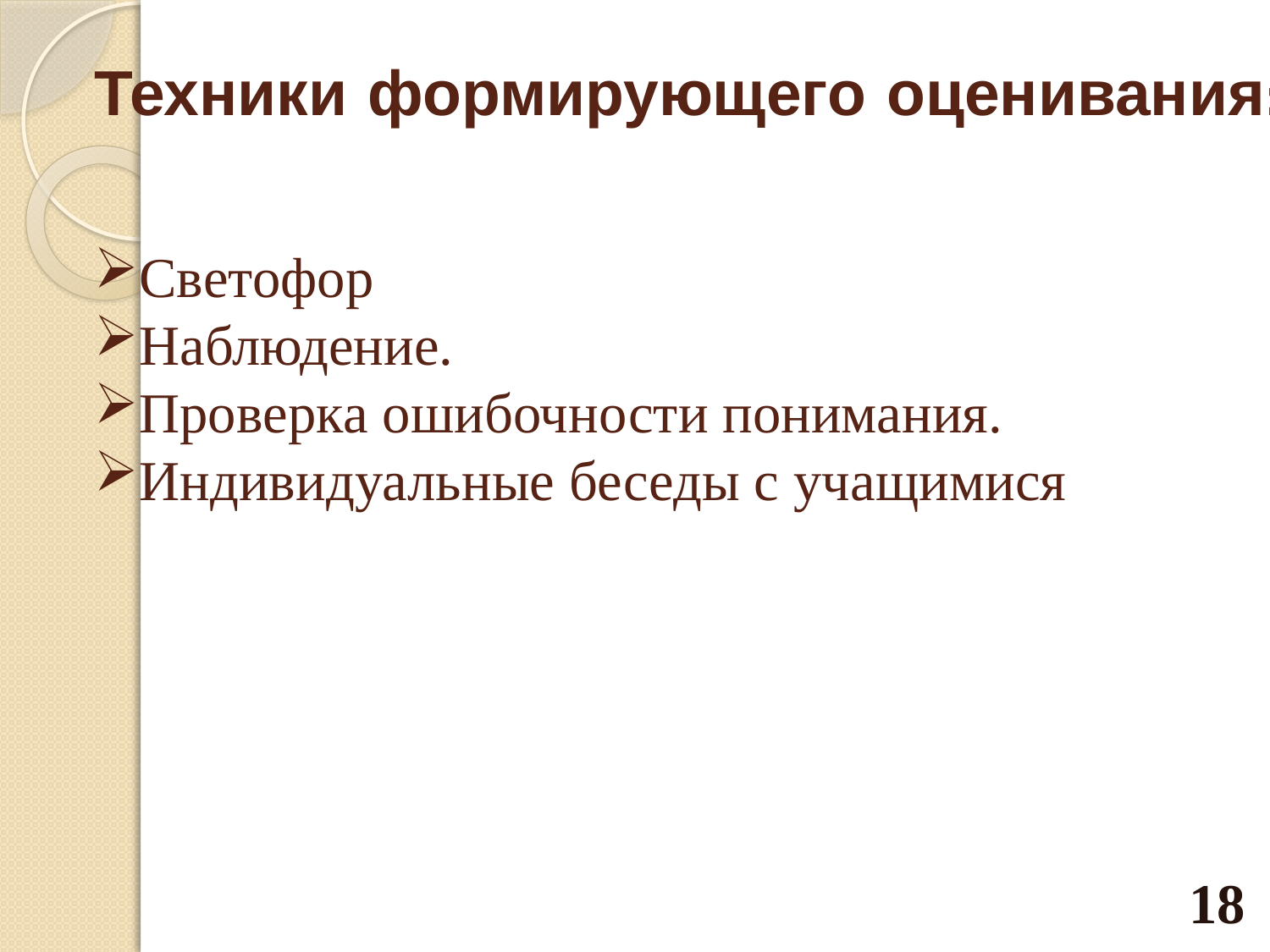

Техники формирующего оценивания:

Светофор
Наблюдение.
Проверка ошибочности понимания.
Индивидуальные беседы с учащимися

18